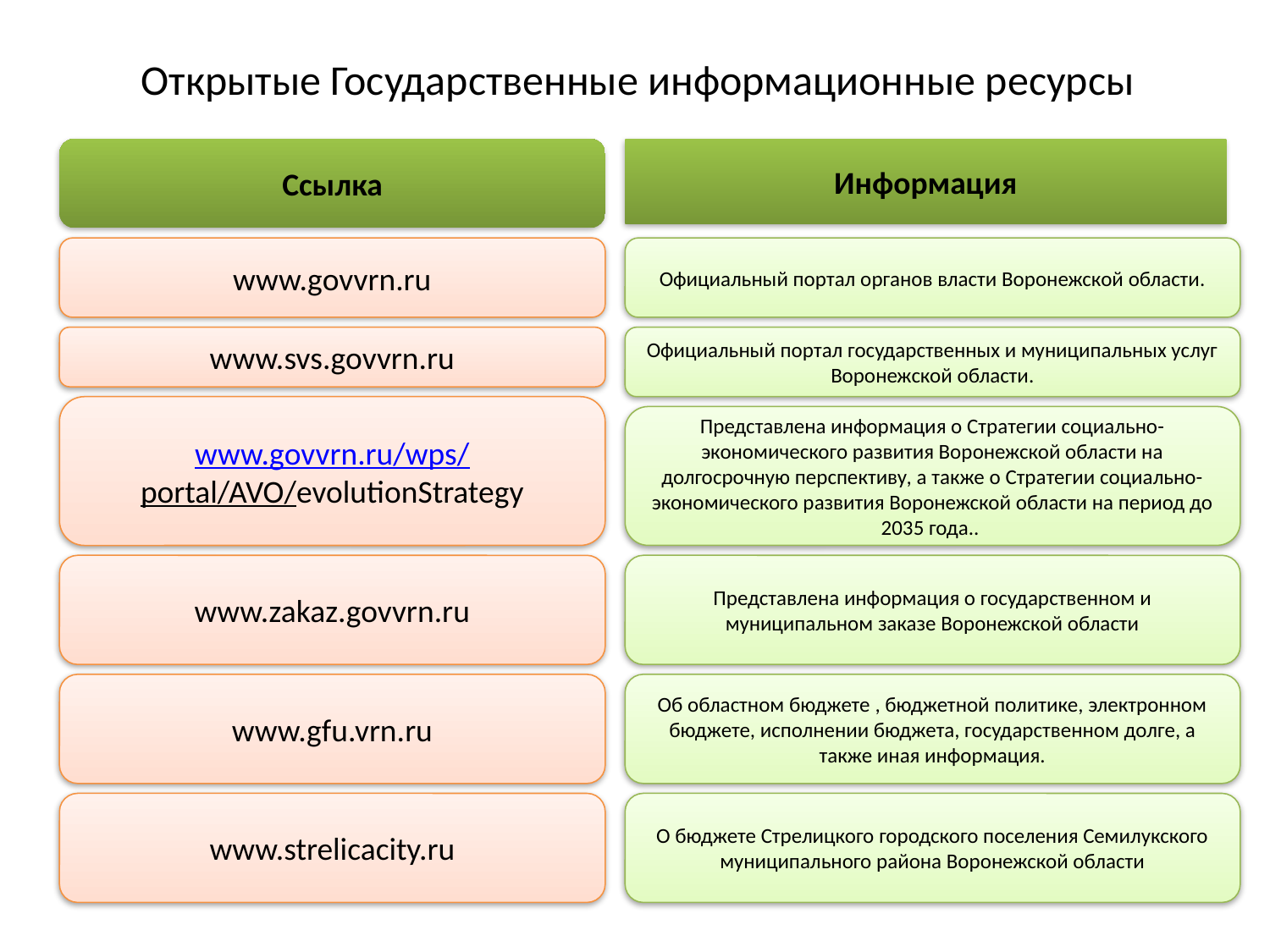

# Открытые Государственные информационные ресурсы
Ссылка
Информация
www.govvrn.ru
Официальный портал органов власти Воронежской области.
www.svs.govvrn.ru
Официальный портал государственных и муниципальных услуг Воронежской области.
www.govvrn.ru/wps/
portal/AVO/evolutionStrategy
Представлена информация о Стратегии социально-экономического развития Воронежской области на долгосрочную перспективу, а также о Стратегии социально-экономического развития Воронежской области на период до 2035 года..
www.zakaz.govvrn.ru
Представлена информация о государственном и муниципальном заказе Воронежской области
www.gfu.vrn.ru
Об областном бюджете , бюджетной политике, электронном бюджете, исполнении бюджета, государственном долге, а также иная информация.
www.strelicacity.ru
О бюджете Стрелицкого городского поселения Семилукского муниципального района Воронежской области